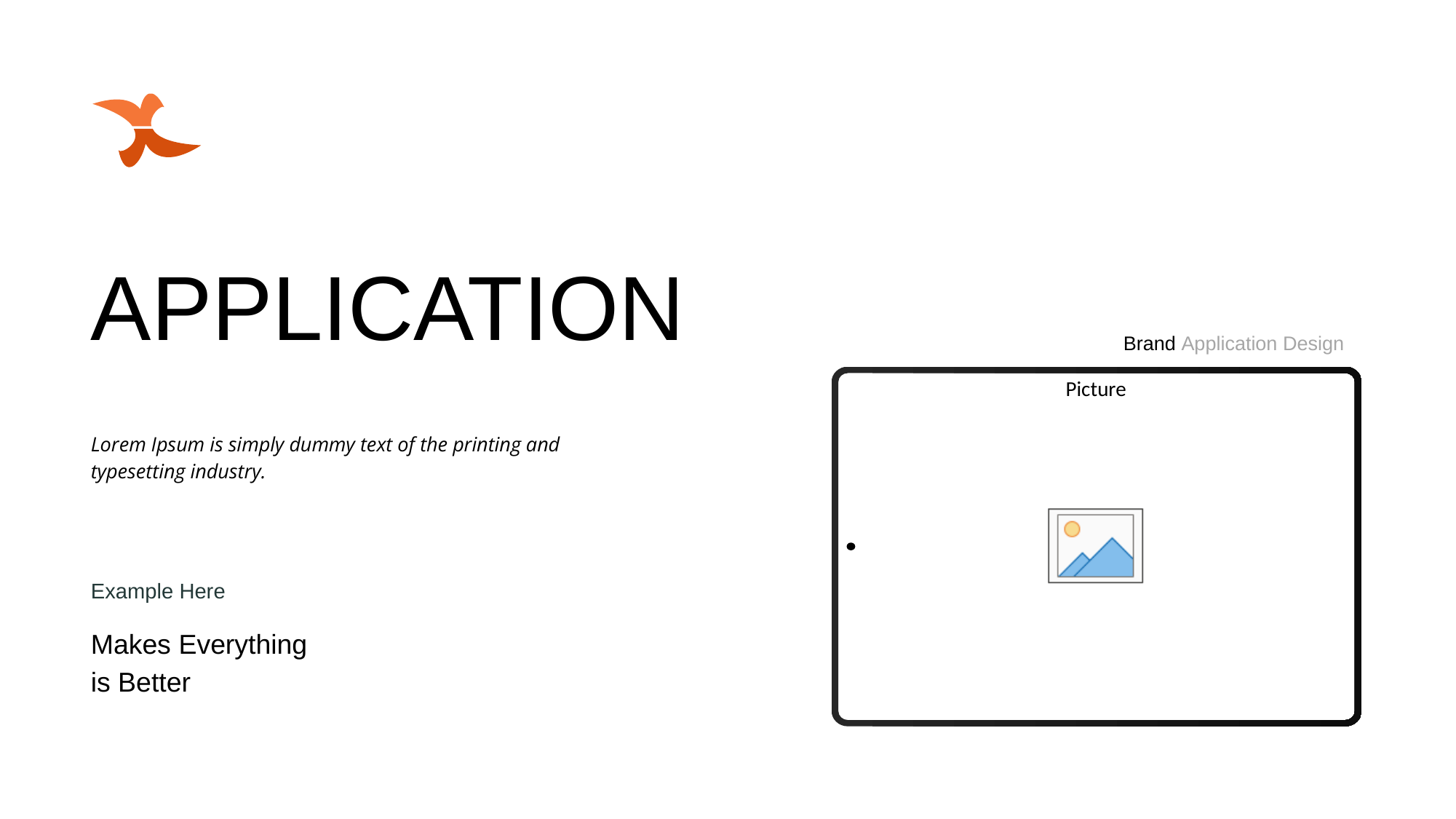

APPLICATION
Brand Application Design

Lorem Ipsum is simply dummy text of the printing and typesetting industry.
SUMMER
COLLECTION
45% OFF
Example Here
Makes Everything
is Better